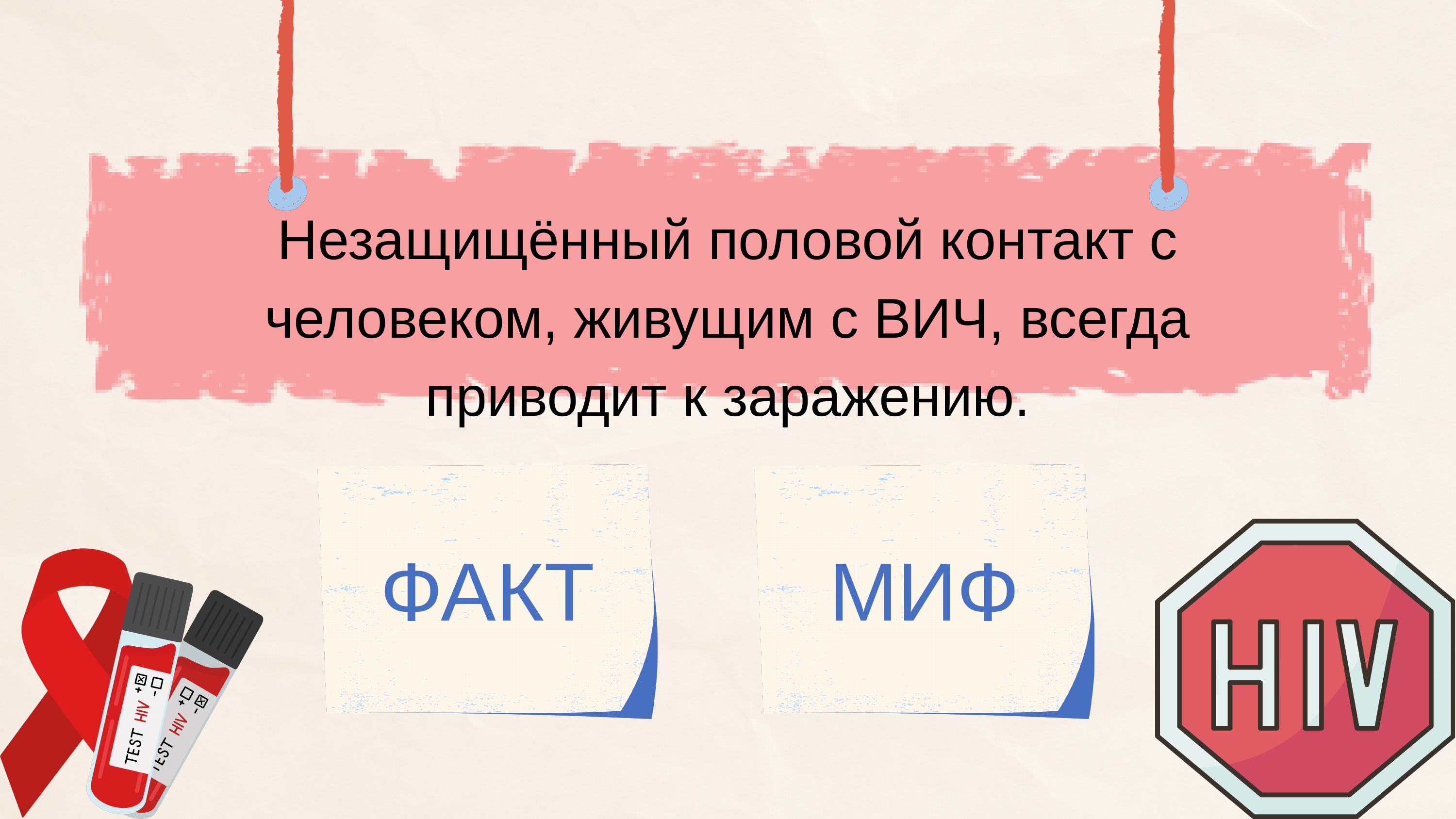

Незащищённый половой контакт с человеком, живущим с ВИЧ, всегда приводит к заражению.

ФАКТ
МИФ